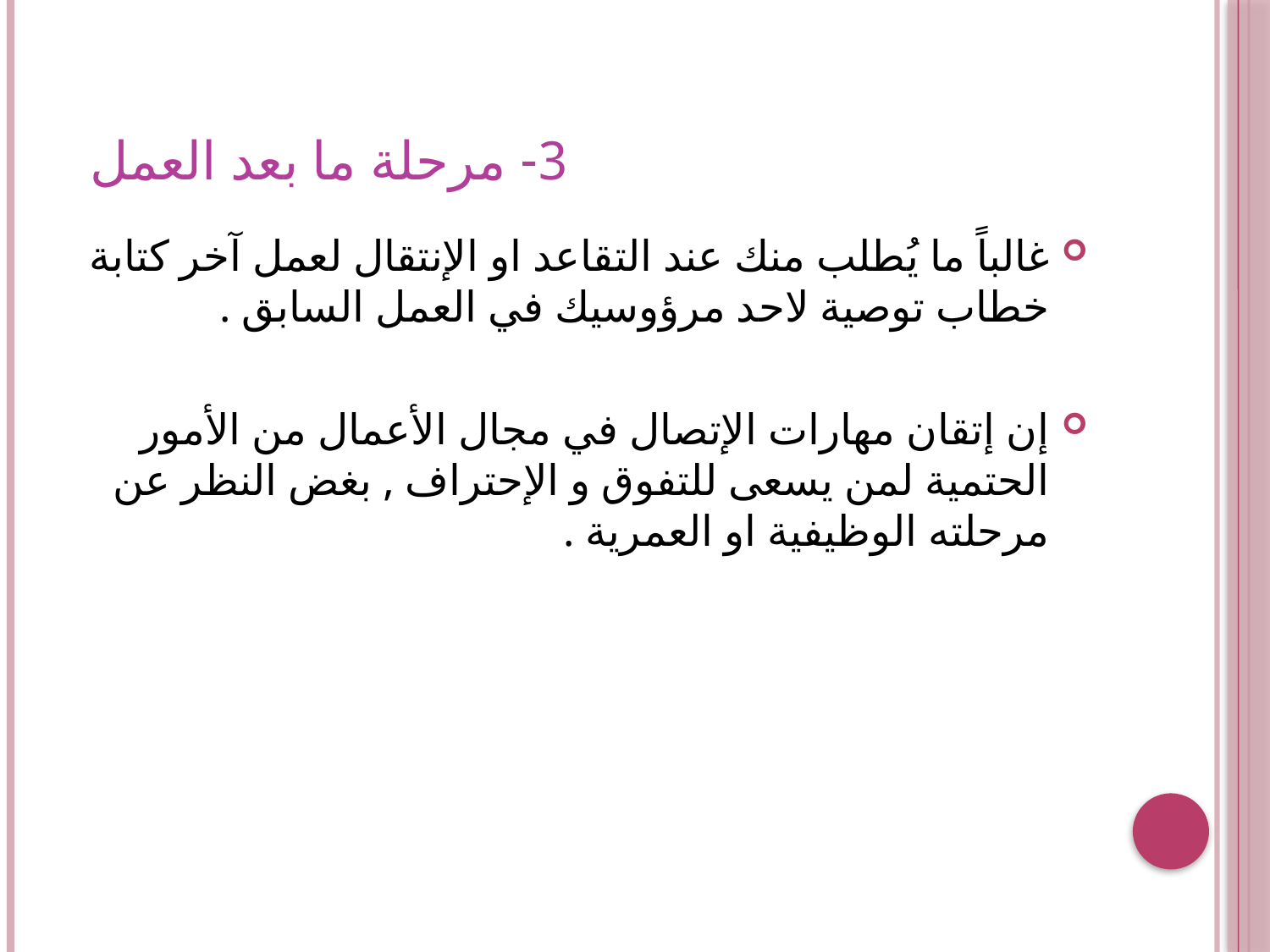

# 3- مرحلة ما بعد العمل
غالباً ما يُطلب منك عند التقاعد او الإنتقال لعمل آخر كتابة خطاب توصية لاحد مرؤوسيك في العمل السابق .

إن إتقان مهارات الإتصال في مجال الأعمال من الأمور الحتمية لمن يسعى للتفوق و الإحتراف , بغض النظر عن مرحلته الوظيفية او العمرية .